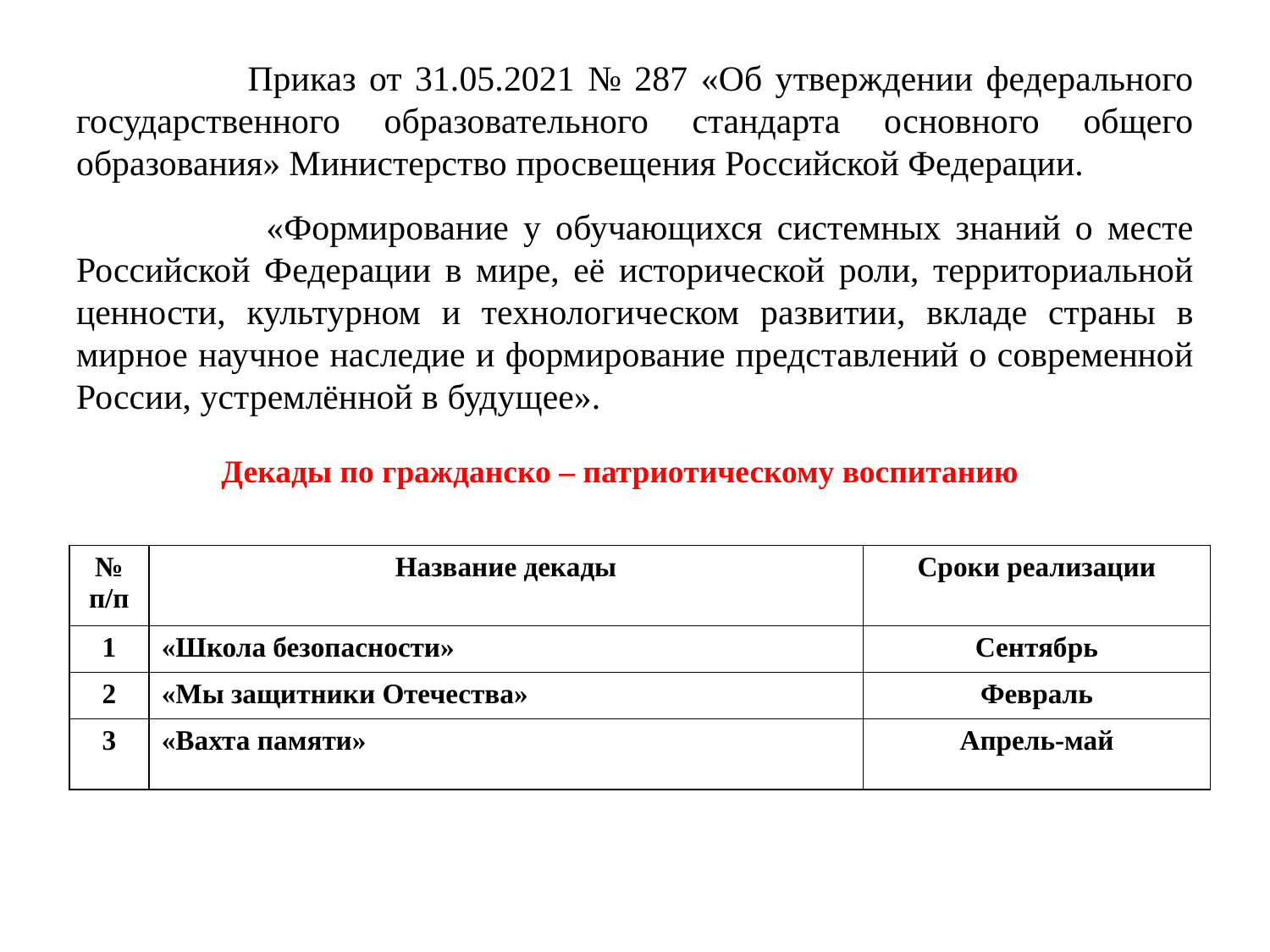

Приказ от 31.05.2021 № 287 «Об утверждении федерального государственного образовательного стандарта основного общего образования» Министерство просвещения Российской Федерации.
             «Формирование у обучающихся системных знаний о месте Российской Федерации в мире, её исторической роли, территориальной ценности, культурном и технологическом развитии, вкладе страны в мирное научное наследие и формирование представлений о современной России, устремлённой в будущее».

Декады по гражданско – патриотическому воспитанию
| № п/п | Название декады | Сроки реализации |
| --- | --- | --- |
| 1 | «Школа безопасности» | Сентябрь |
| 2 | «Мы защитники Отечества» | Февраль |
| 3 | «Вахта памяти» | Апрель-май |